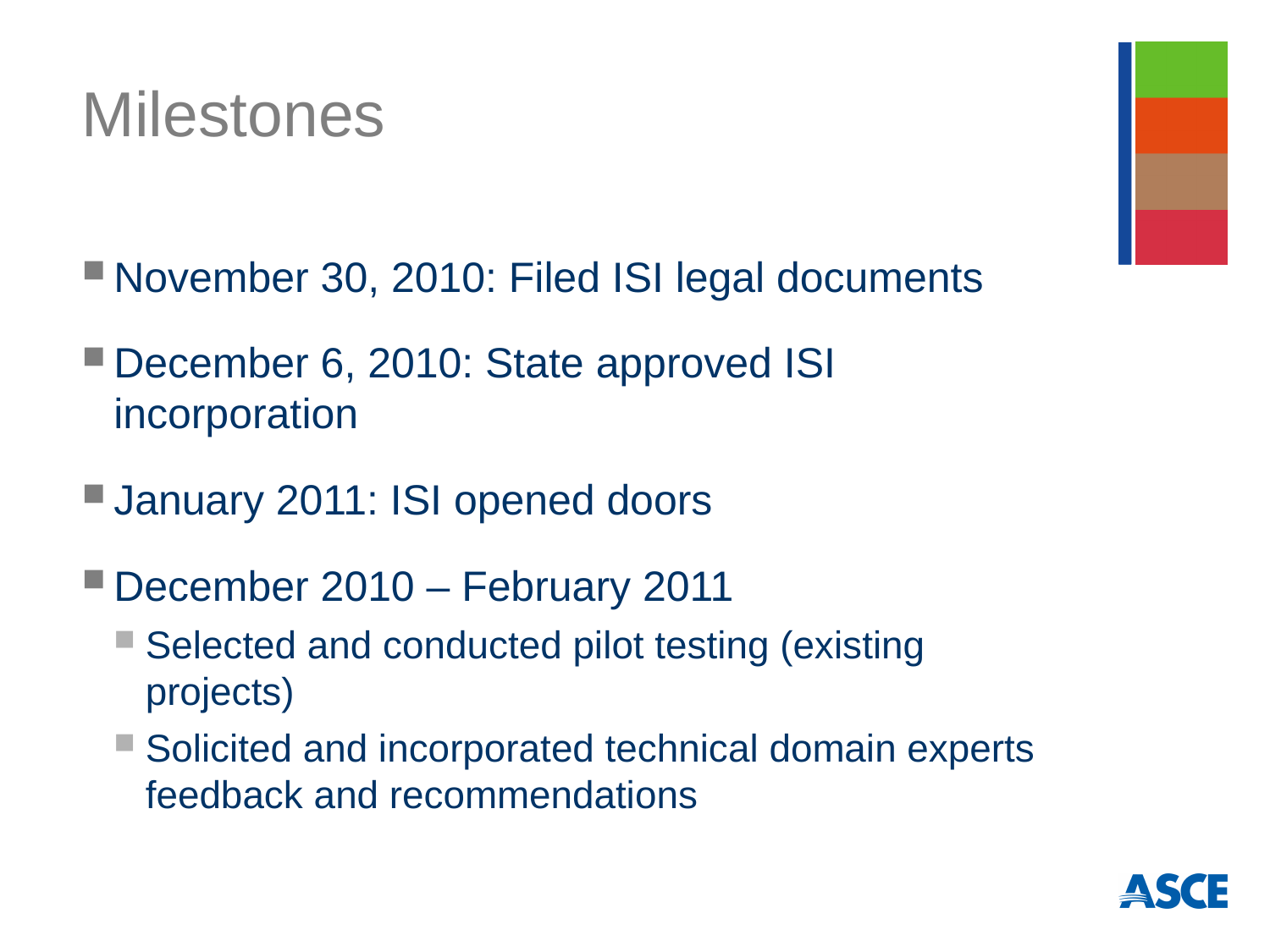

# Milestones
November 30, 2010: Filed ISI legal documents
December 6, 2010: State approved ISI incorporation
January 2011: ISI opened doors
December 2010 – February 2011
Selected and conducted pilot testing (existing projects)
Solicited and incorporated technical domain experts feedback and recommendations